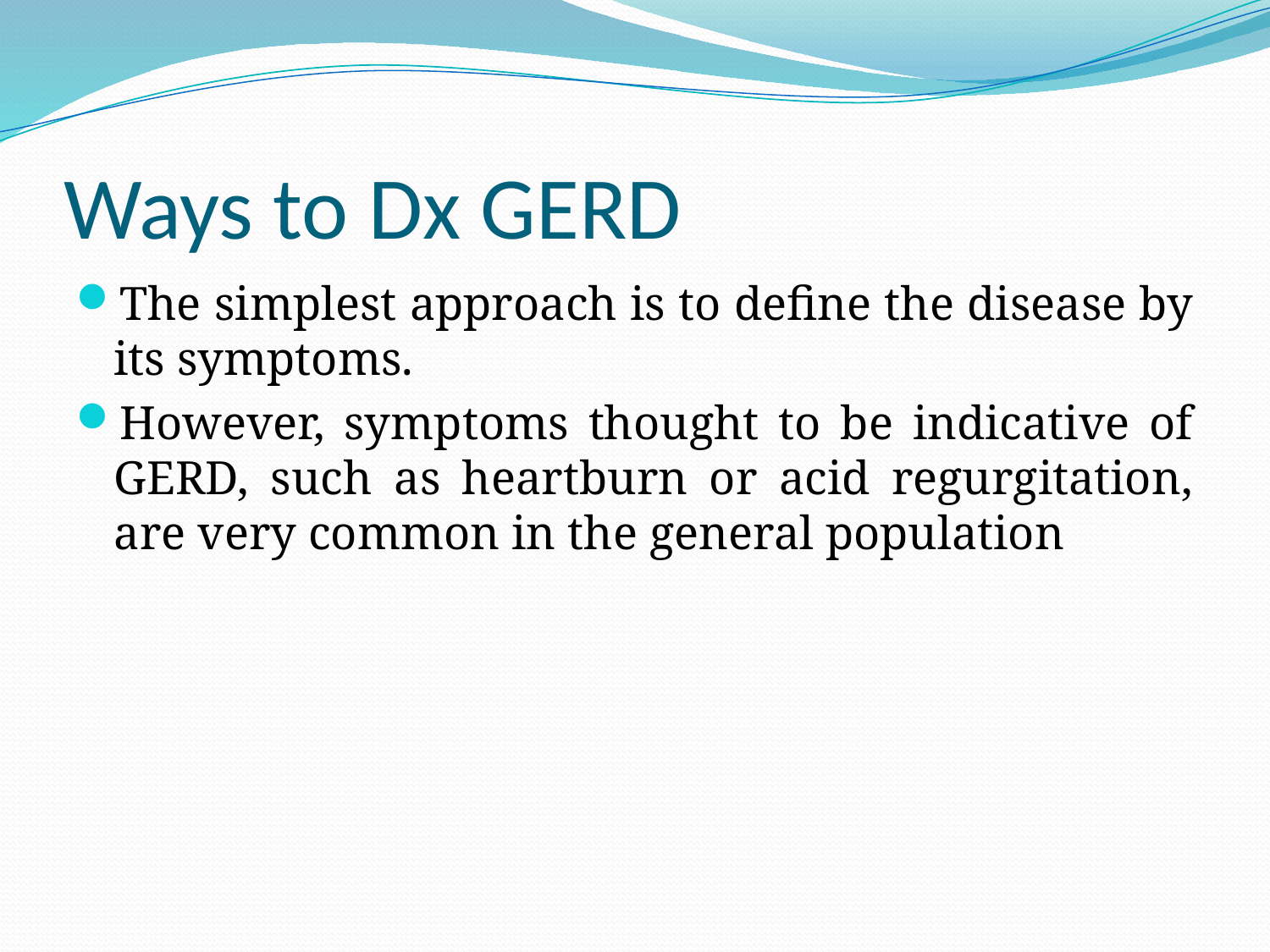

# Ways to Dx GERD
The simplest approach is to define the disease by its symptoms.
However, symptoms thought to be indicative of GERD, such as heartburn or acid regurgitation, are very common in the general population